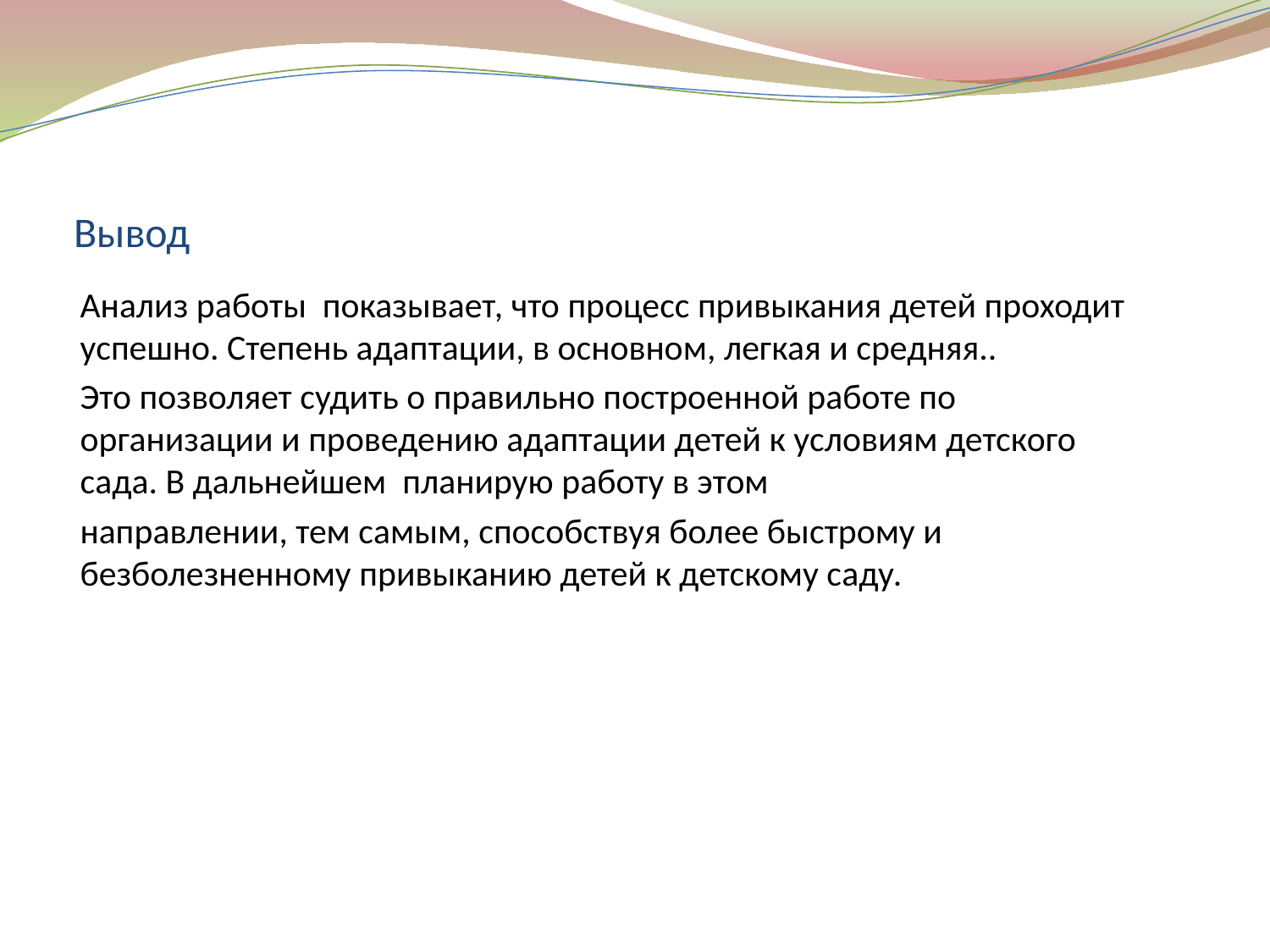

# Вывод
Анализ работы  показывает, что процесс привыкания детей проходит успешно. Степень адаптации, в основном, легкая и средняя..
Это позволяет судить о правильно построенной работе по организации и проведению адаптации детей к условиям детского сада. В дальнейшем  планирую работу в этом
направлении, тем самым, способствуя более быстрому и безболезненному привыканию детей к детскому саду.